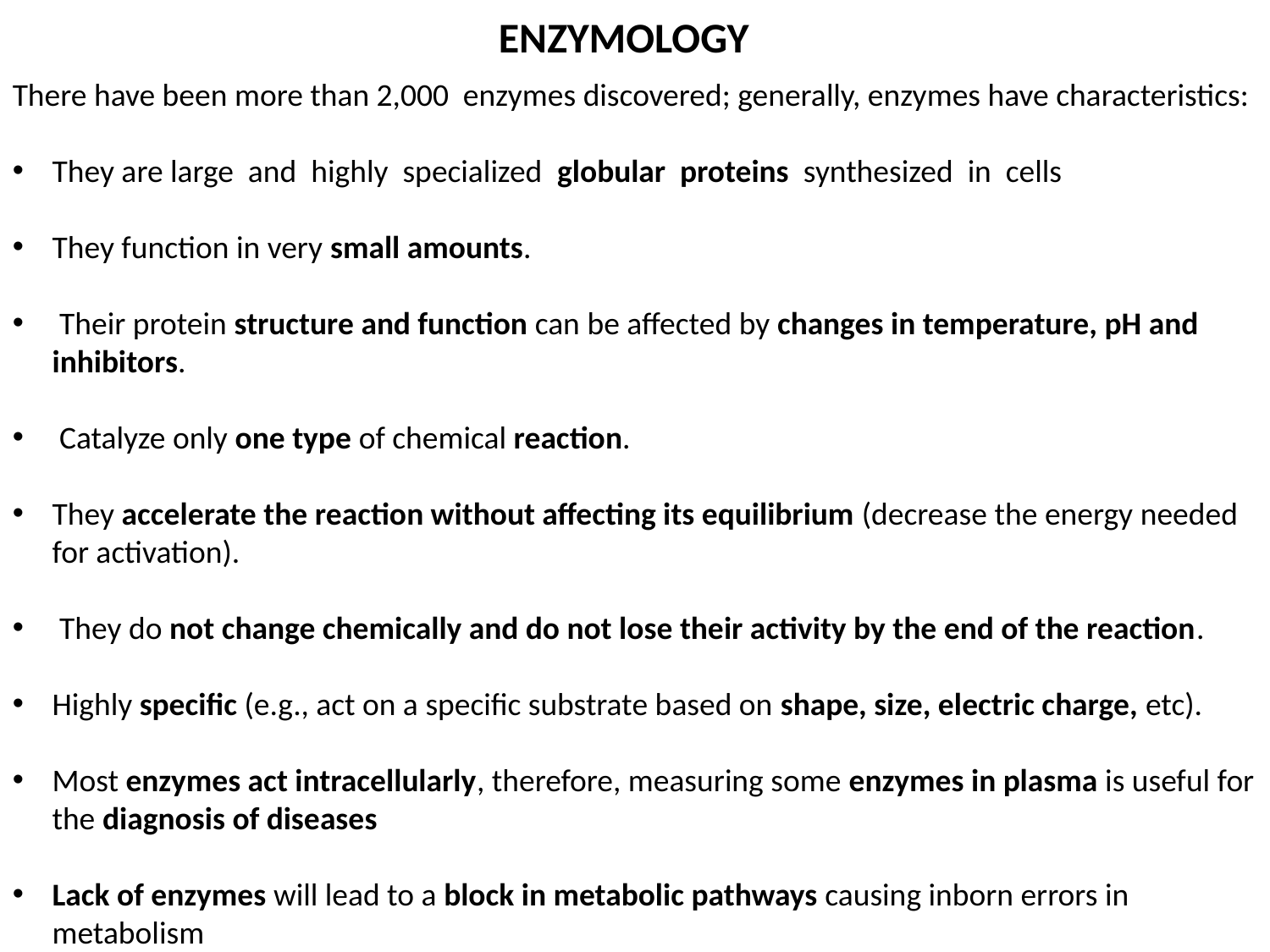

ENZYMOLOGY
There have been more than 2,000  enzymes discovered; generally, enzymes have characteristics:

They are large  and  highly  specialized  globular  proteins  synthesized  in  cells

They function in very small amounts.

 Their protein structure and function can be affected by changes in temperature, pH and inhibitors.

 Catalyze only one type of chemical reaction.

They accelerate the reaction without affecting its equilibrium (decrease the energy needed for activation).

 They do not change chemically and do not lose their activity by the end of the reaction.

Highly specific (e.g., act on a specific substrate based on shape, size, electric charge, etc).

Most enzymes act intracellularly, therefore, measuring some enzymes in plasma is useful for the diagnosis of diseases

Lack of enzymes will lead to a block in metabolic pathways causing inborn errors in metabolism